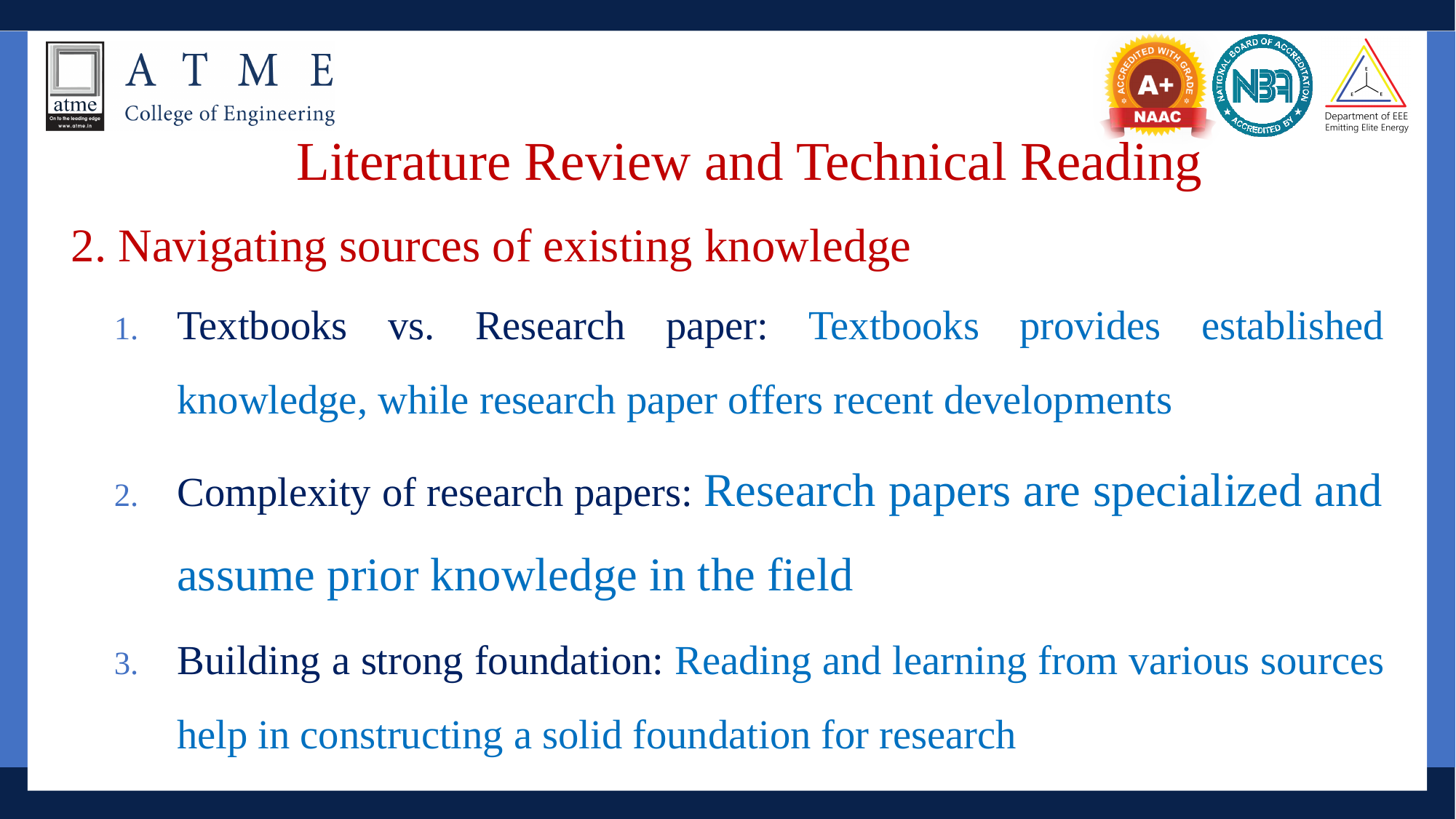

# Literature Review and Technical Reading
2. Navigating sources of existing knowledge
Textbooks vs. Research paper: Textbooks provides established knowledge, while research paper offers recent developments
Complexity of research papers: Research papers are specialized and assume prior knowledge in the field
Building a strong foundation: Reading and learning from various sources help in constructing a solid foundation for research